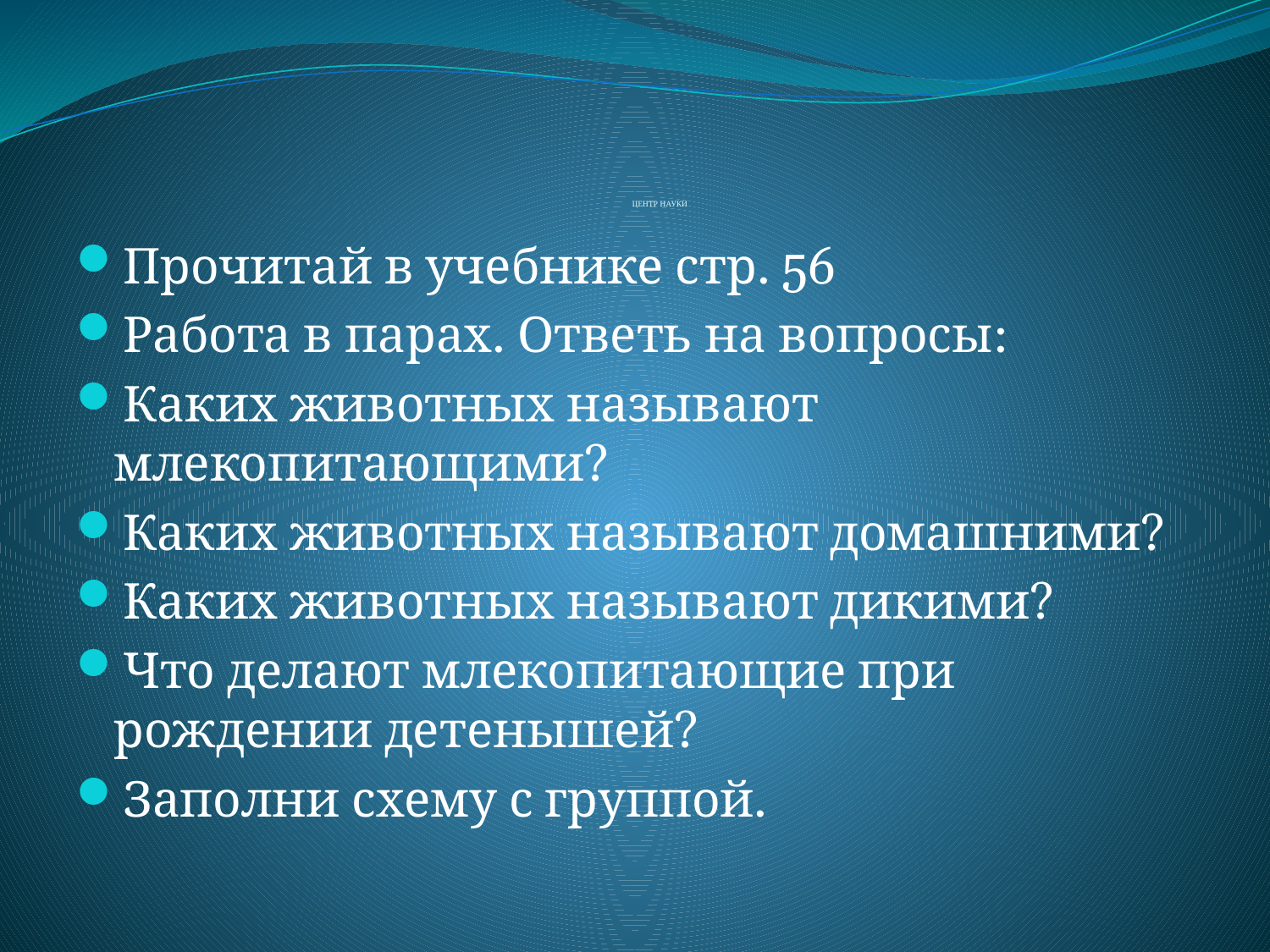

# ЦЕНТР НАУКИ
Прочитай в учебнике стр. 56
Работа в парах. Ответь на вопросы:
Каких животных называют млекопитающими?
Каких животных называют домашними?
Каких животных называют дикими?
Что делают млекопитающие при рождении детенышей?
Заполни схему с группой.